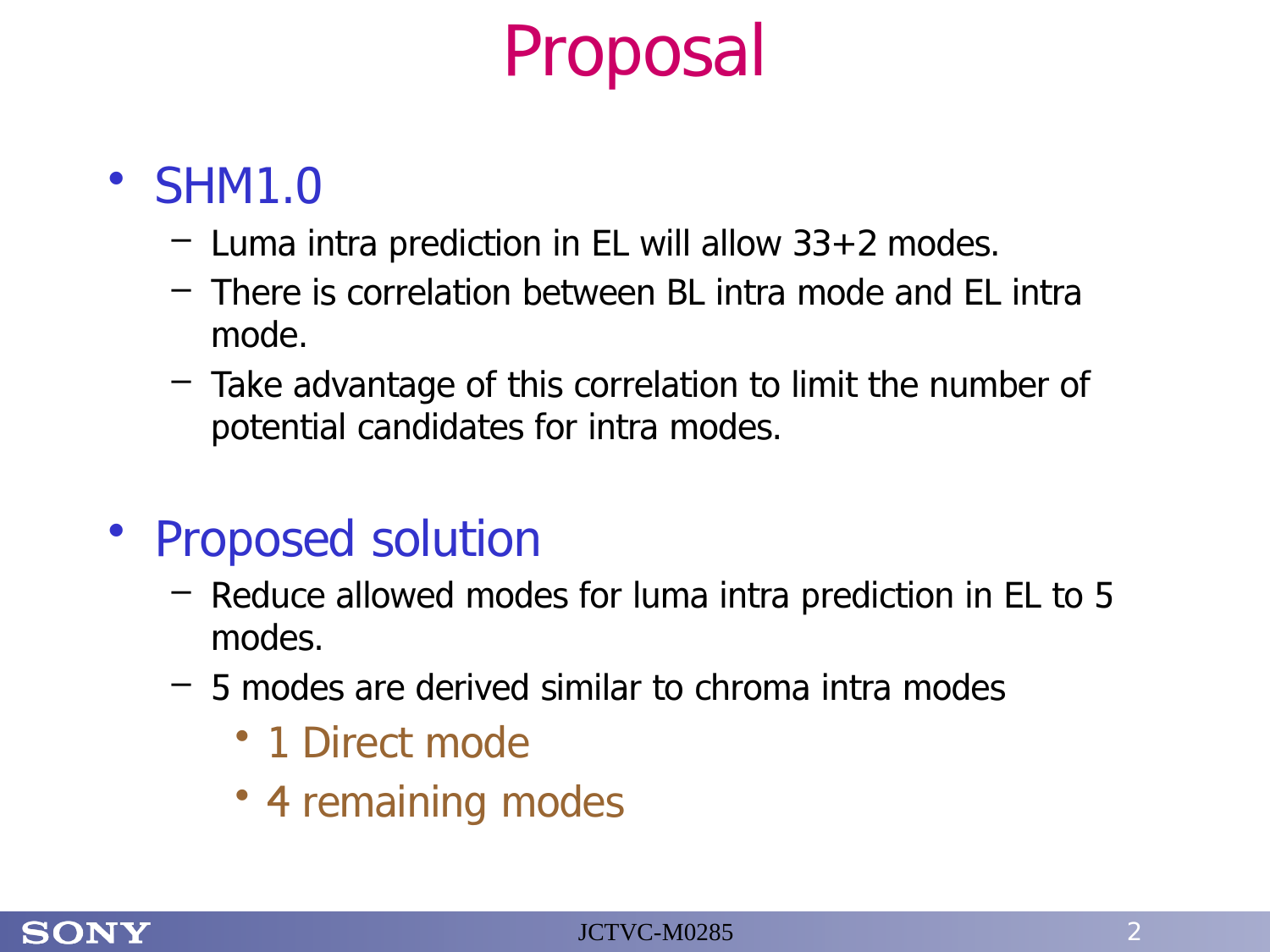

# Proposal
SHM1.0
Luma intra prediction in EL will allow 33+2 modes.
There is correlation between BL intra mode and EL intra mode.
Take advantage of this correlation to limit the number of potential candidates for intra modes.

Proposed solution
Reduce allowed modes for luma intra prediction in EL to 5 modes.
5 modes are derived similar to chroma intra modes
1 Direct mode
4 remaining modes

JCTVC-M0285
2